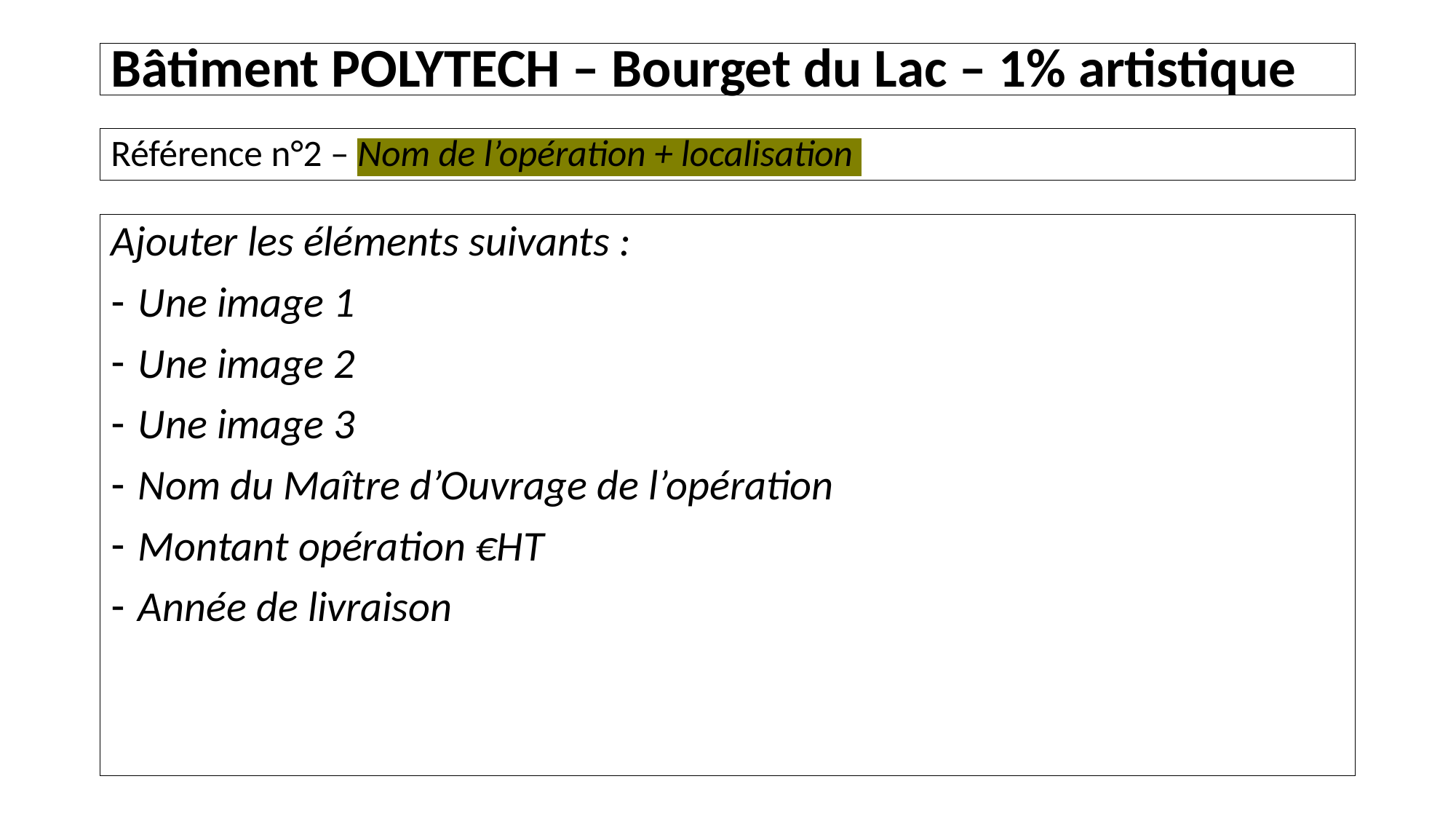

# Bâtiment POLYTECH – Bourget du Lac – 1% artistique
Référence n°2 – Nom de l’opération + localisation
Ajouter les éléments suivants :
Une image 1
Une image 2
Une image 3
Nom du Maître d’Ouvrage de l’opération
Montant opération €HT
Année de livraison